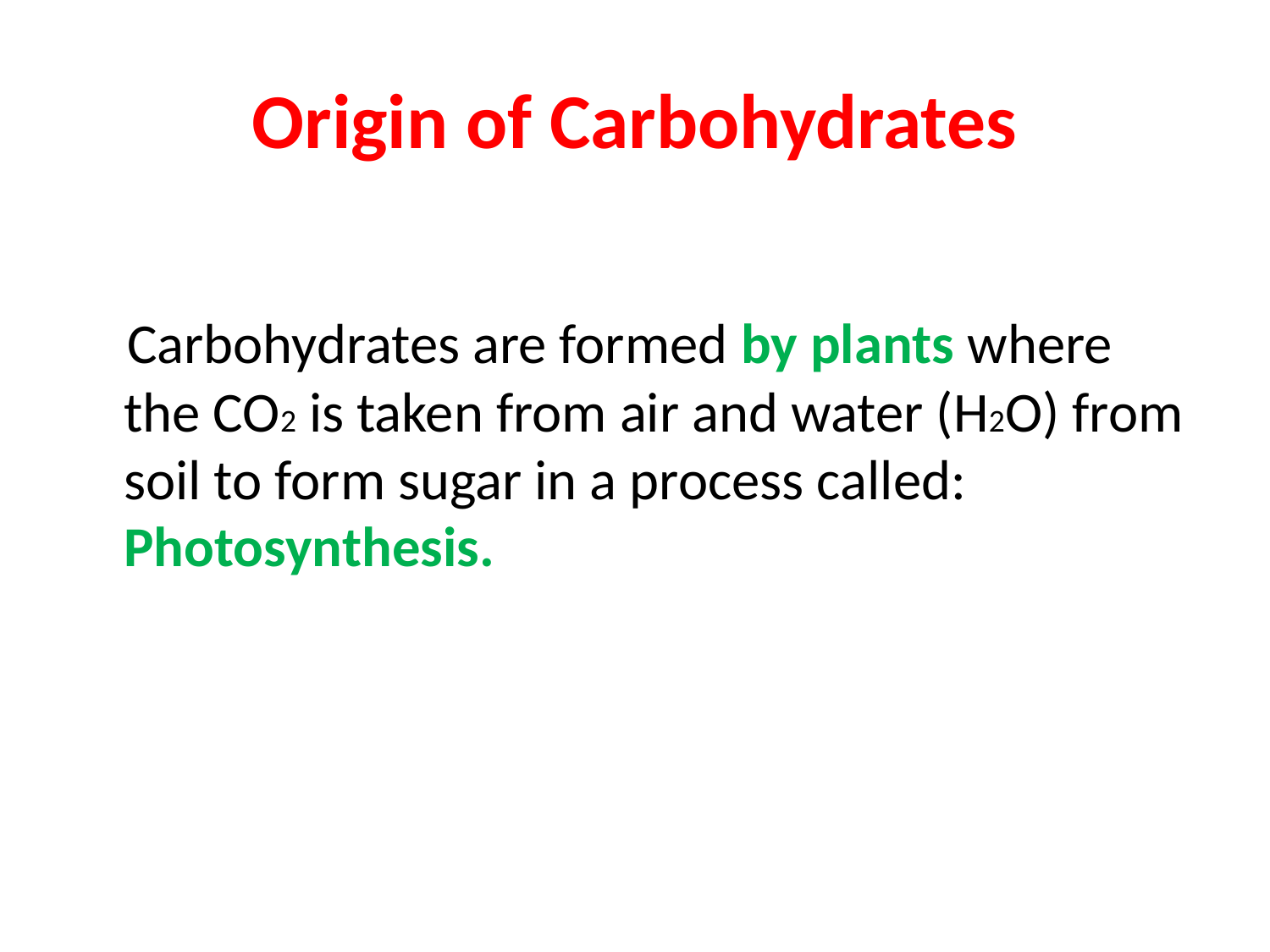

# Origin of Carbohydrates

    Carbohydrates are formed by plants where the CO2 is taken from air and water (H2O) from soil to form sugar in a process called: Photosynthesis.